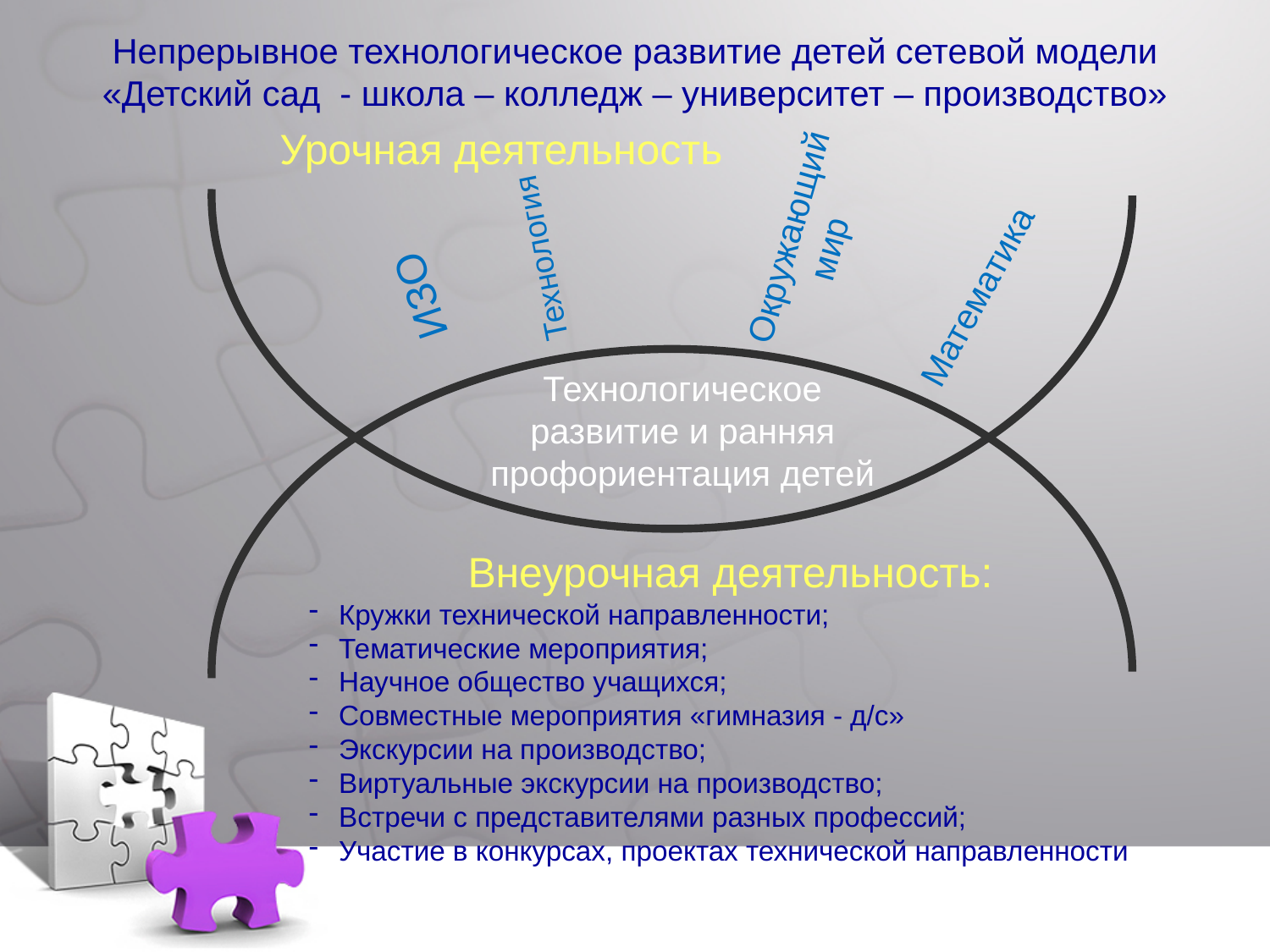

# Непрерывное технологическое развитие детей сетевой модели «Детский сад  - школа – колледж – университет – производство»
Урочная деятельность
Окружающий мир
Технология
ИЗО
Математика

Технологическое развитие и ранняя профориентация детей
Внеурочная деятельность:
Кружки технической направленности;
Тематические мероприятия;
Научное общество учащихся;
Совместные мероприятия «гимназия - д/с»
Экскурсии на производство;
Виртуальные экскурсии на производство;
Встречи с представителями разных профессий;
Участие в конкурсах, проектах технической направленности